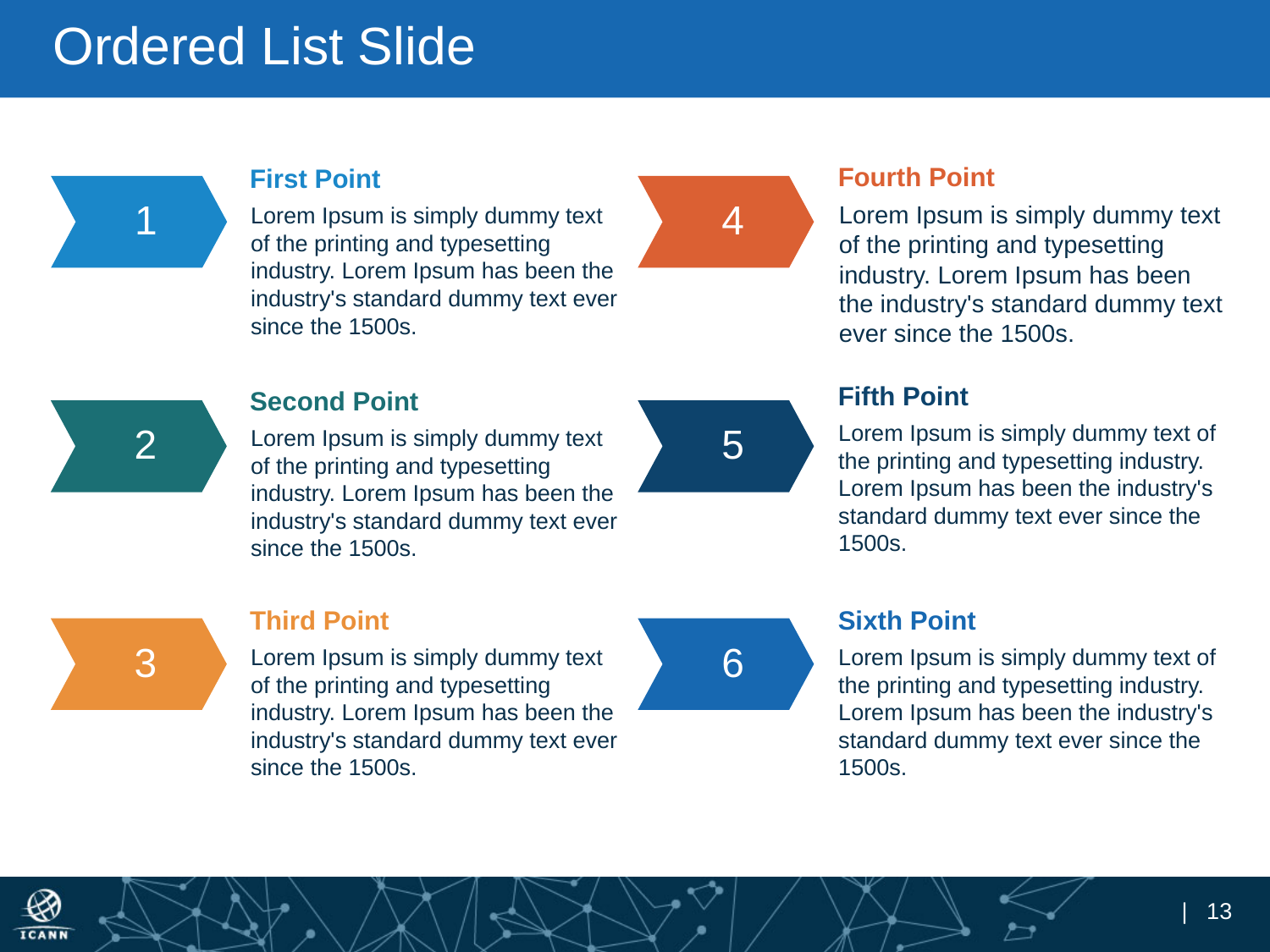

# Ordered List Slide
Fourth Point
Lorem Ipsum is simply dummy text of the printing and typesetting industry. Lorem Ipsum has been the industry's standard dummy text ever since the 1500s.
4
First Point
Lorem Ipsum is simply dummy text of the printing and typesetting industry. Lorem Ipsum has been the industry's standard dummy text ever since the 1500s.
1
Fifth Point
5
Lorem Ipsum is simply dummy text of the printing and typesetting industry. Lorem Ipsum has been the industry's standard dummy text ever since the 1500s.
Second Point
Lorem Ipsum is simply dummy text of the printing and typesetting industry. Lorem Ipsum has been the industry's standard dummy text ever since the 1500s.
2
Third Point
Lorem Ipsum is simply dummy text of the printing and typesetting industry. Lorem Ipsum has been the industry's standard dummy text ever since the 1500s.
3
Sixth Point
6
Lorem Ipsum is simply dummy text of the printing and typesetting industry. Lorem Ipsum has been the industry's standard dummy text ever since the 1500s.